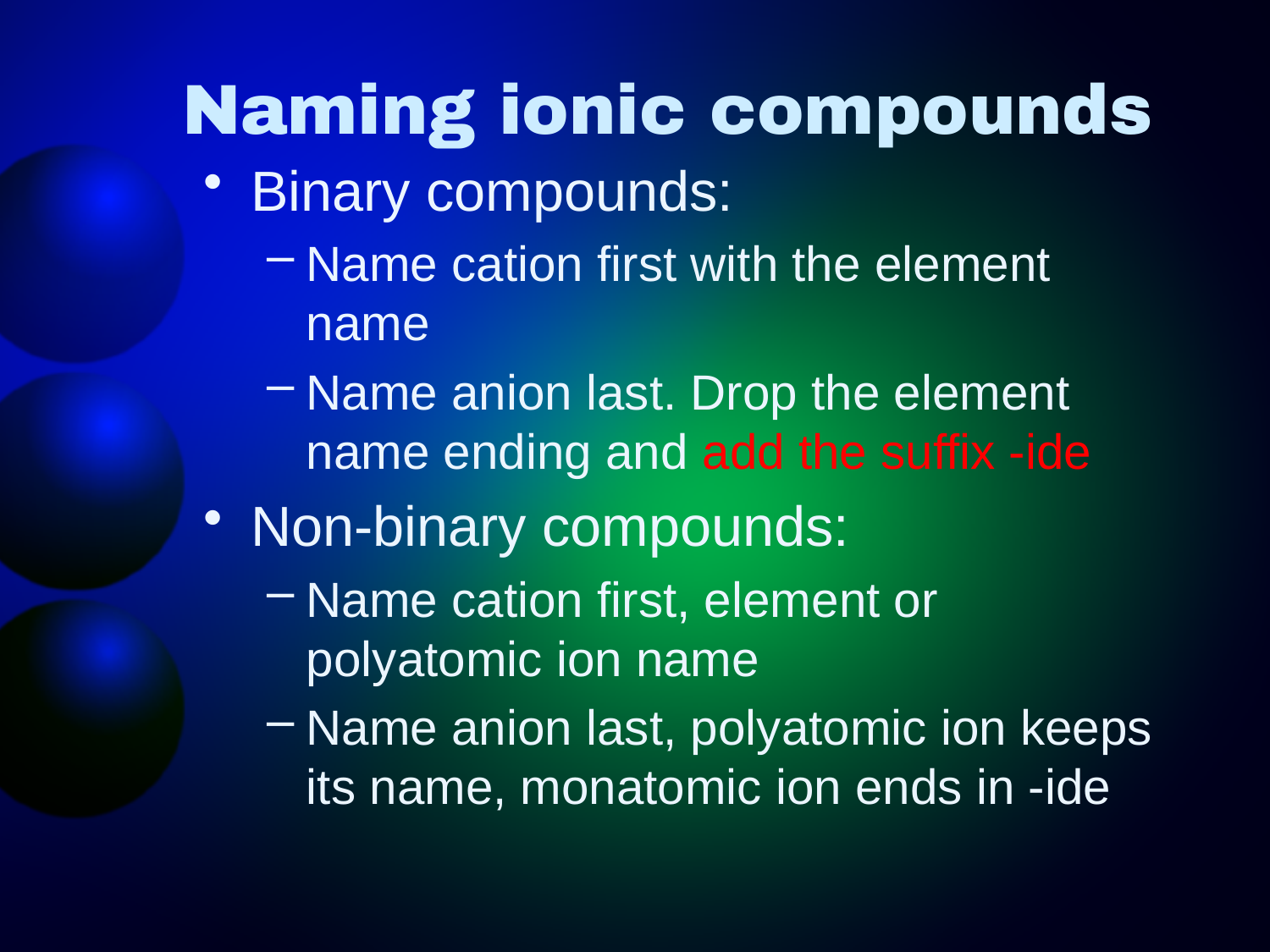

# Naming ionic compounds
Binary compounds:
Name cation first with the element name
Name anion last. Drop the element name ending and add the suffix -ide
Non-binary compounds:
Name cation first, element or polyatomic ion name
Name anion last, polyatomic ion keeps its name, monatomic ion ends in -ide